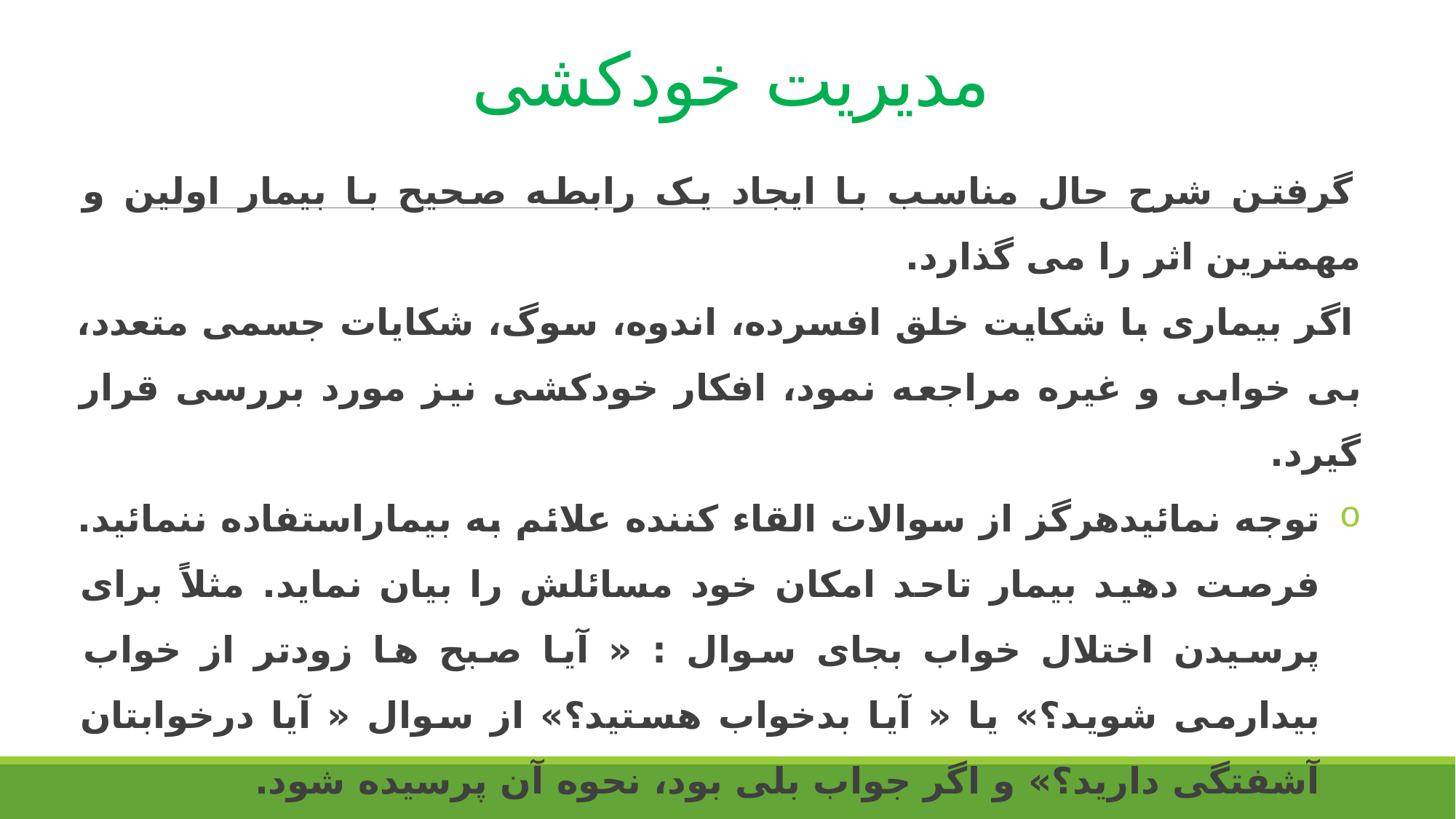

# مدیریت خودکشی
گرفتن شرح حال مناسب با ايجاد يک رابطه صحيح با بيمار اولين و مهمترين اثر را می گذارد.
اگر بيماری با شکايت خلق افسرده، اندوه، سوگ، شکايات جسمی متعدد، بی خوابی و غيره مراجعه نمود، افکار خودکشی نیز مورد بررسی قرار گیرد.
توجه نمائيدهرگز از سوالات القاء کننده علائم به بيماراستفاده ننمائيد. فرصت دهيد بيمار تاحد امکان خود مسائلش را بيان نمايد. مثلاً برای پرسيدن اختلال خواب بجای سوال : « آيا صبح ها زودتر از خواب بيدارمی شويد؟» يا « آيا بدخواب هستيد؟» از سوال « آيا درخوابتان آشفتگی داريد؟» و اگر جواب بلی بود، نحوه آن پرسيده شود.
درمورد رويدادهای زندگی و استرس بيمار، مسائل خانوادگی، شغلی، اجتماعی و بويژه درمورد فقدانهائی که دراثر حادثه اخير با آن روبرو شده به بيمار فرصت صحبت کردن بدهيد.